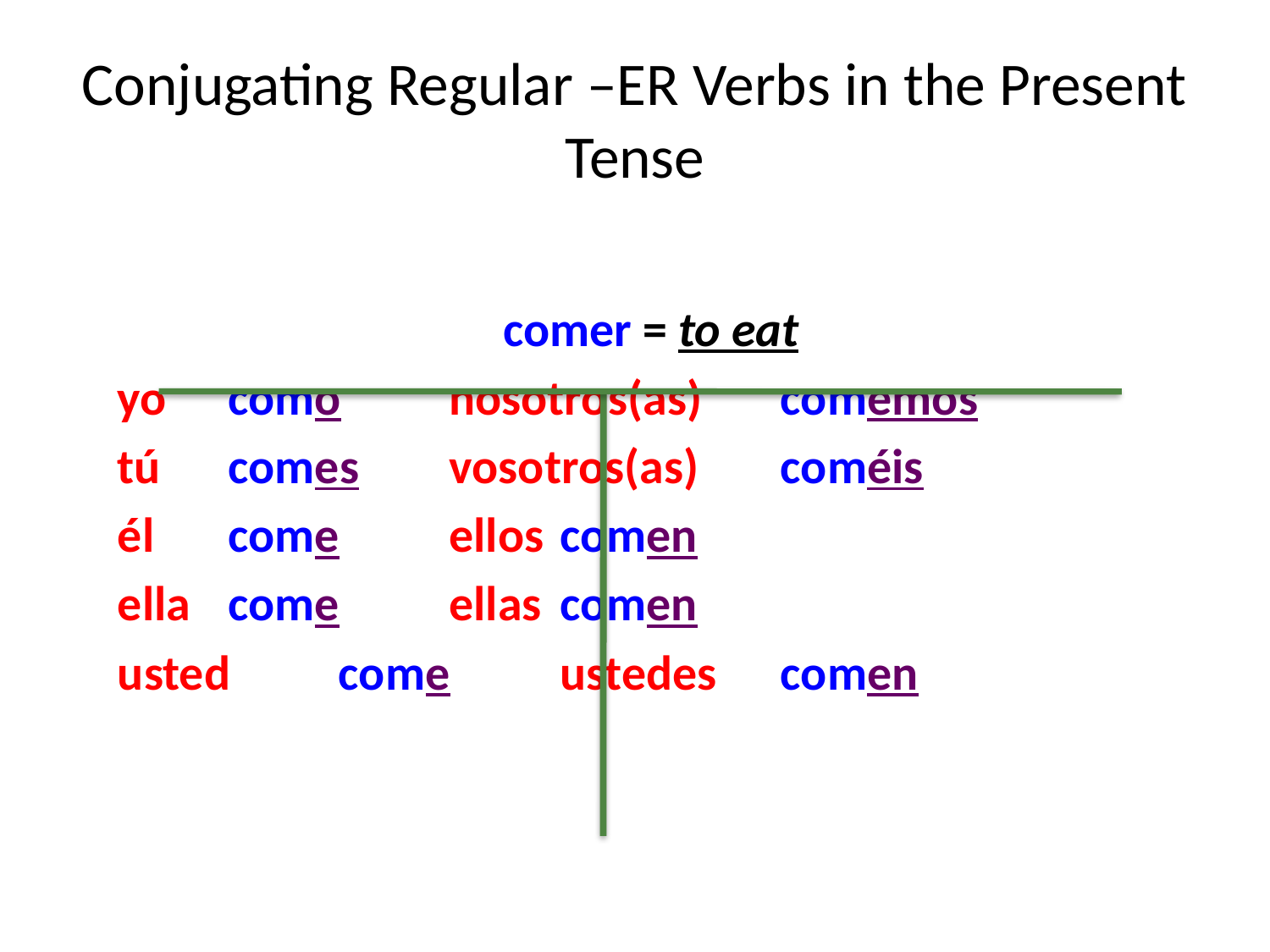

# Conjugating Regular –ER Verbs in the Present Tense

comer = to eat
				yo 		como	nosotros(as) 	comemos
				tú			comes	vosotros(as) 	coméis
				él			come	ellos				comen
				ella		come	ellas				comen
				usted 	come	ustedes		comen